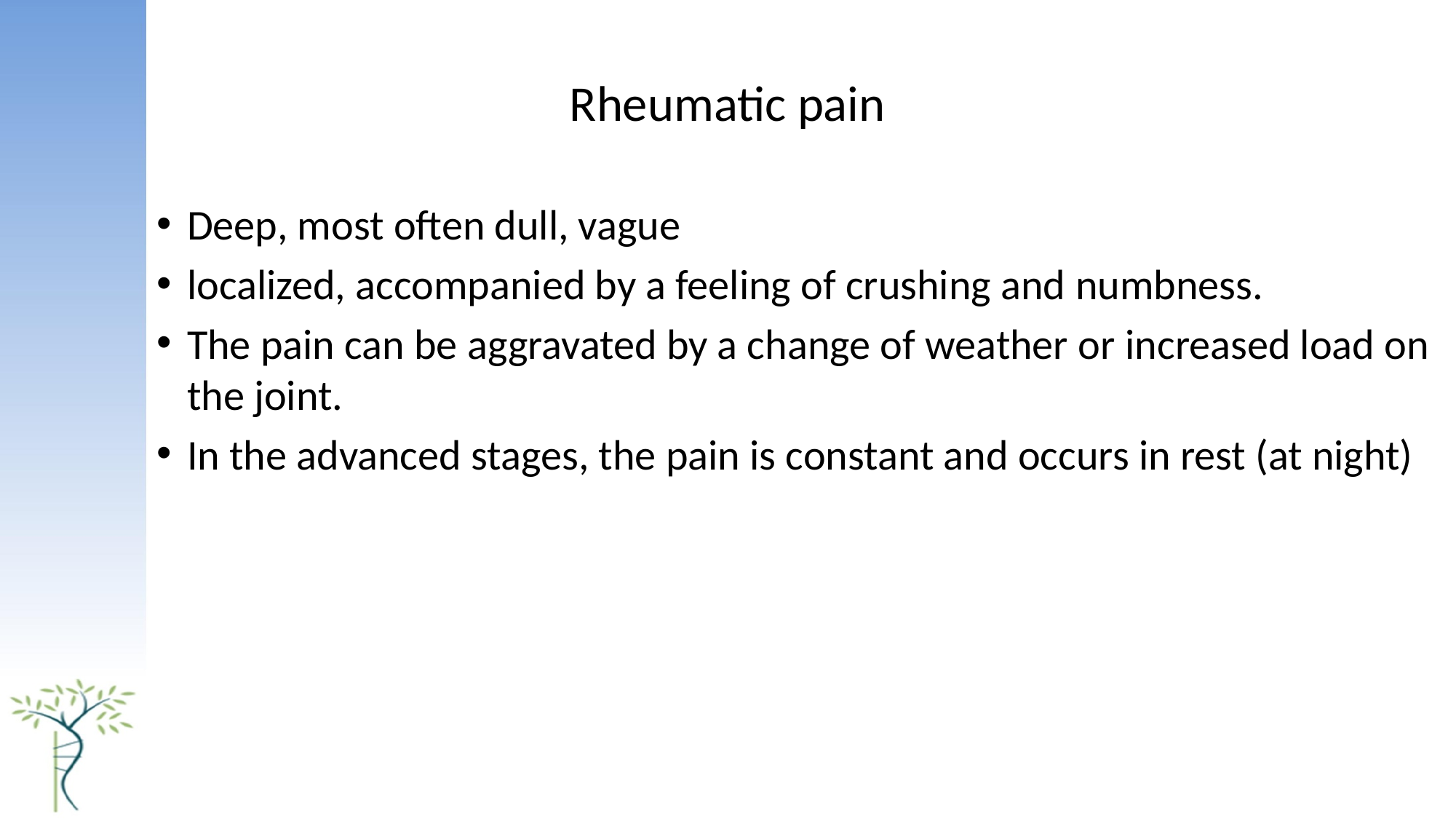

# Rheumatic pain
Deep, most often dull, vague
localized, accompanied by a feeling of crushing and numbness.
The pain can be aggravated by a change of weather or increased load on the joint.
In the advanced stages, the pain is constant and occurs in rest (at night)